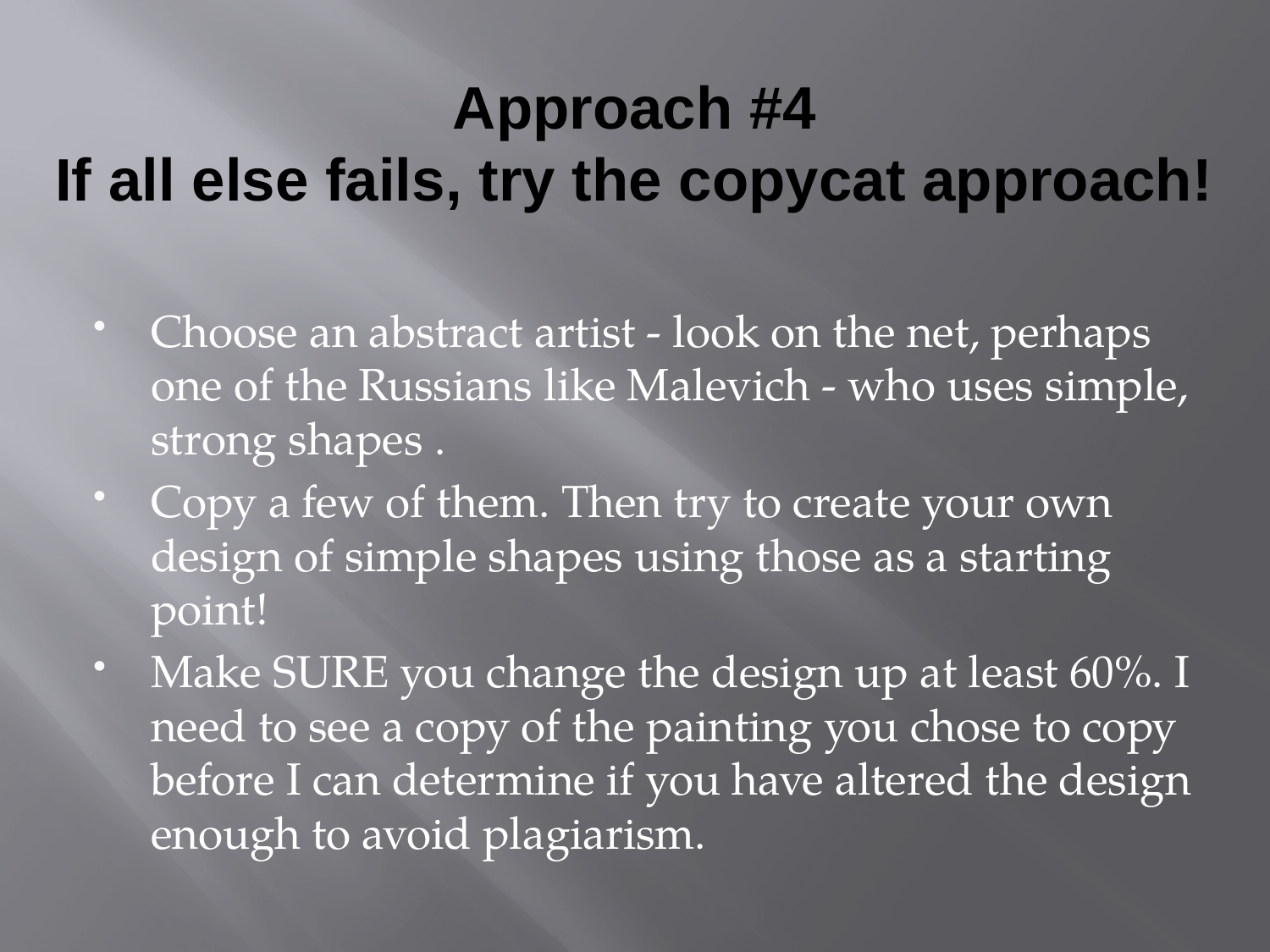

# Approach #4 If all else fails, try the copycat approach!
Choose an abstract artist - look on the net, perhaps one of the Russians like Malevich - who uses simple, strong shapes .
Copy a few of them. Then try to create your own design of simple shapes using those as a starting point!
Make SURE you change the design up at least 60%. I need to see a copy of the painting you chose to copy before I can determine if you have altered the design enough to avoid plagiarism.